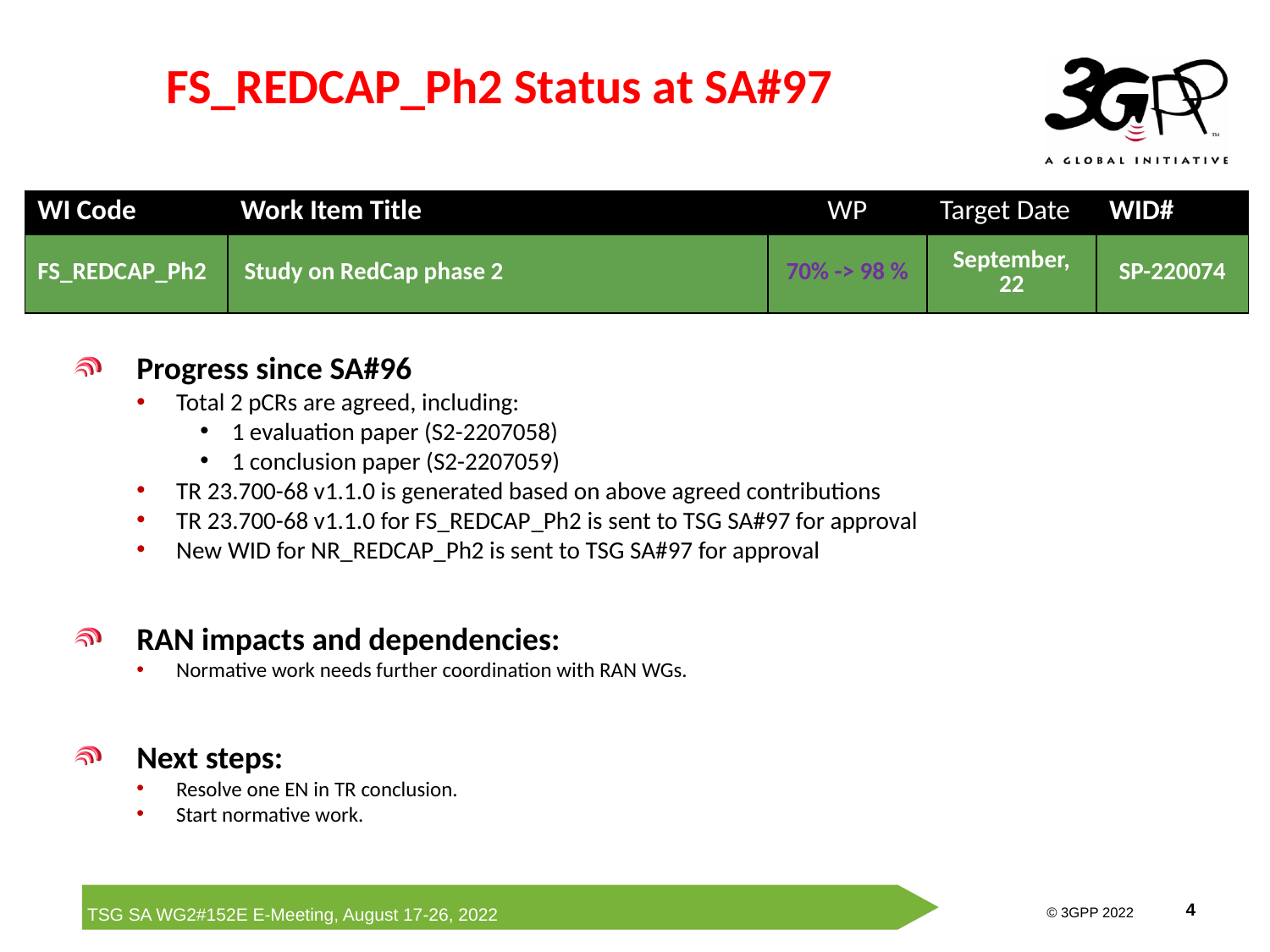

# FS_REDCAP_Ph2 Status at SA#97
| WI Code | Work Item Title | WP | Target Date | WID# |
| --- | --- | --- | --- | --- |
| FS\_REDCAP\_Ph2 | Study on RedCap phase 2 | 70% -> 98 % | September, 22 | SP-220074 |
Progress since SA#96
Total 2 pCRs are agreed, including:
1 evaluation paper (S2-2207058)
1 conclusion paper (S2-2207059)
TR 23.700-68 v1.1.0 is generated based on above agreed contributions
TR 23.700-68 v1.1.0 for FS_REDCAP_Ph2 is sent to TSG SA#97 for approval
New WID for NR_REDCAP_Ph2 is sent to TSG SA#97 for approval

RAN impacts and dependencies:
Normative work needs further coordination with RAN WGs.

Next steps:
Resolve one EN in TR conclusion.
Start normative work.